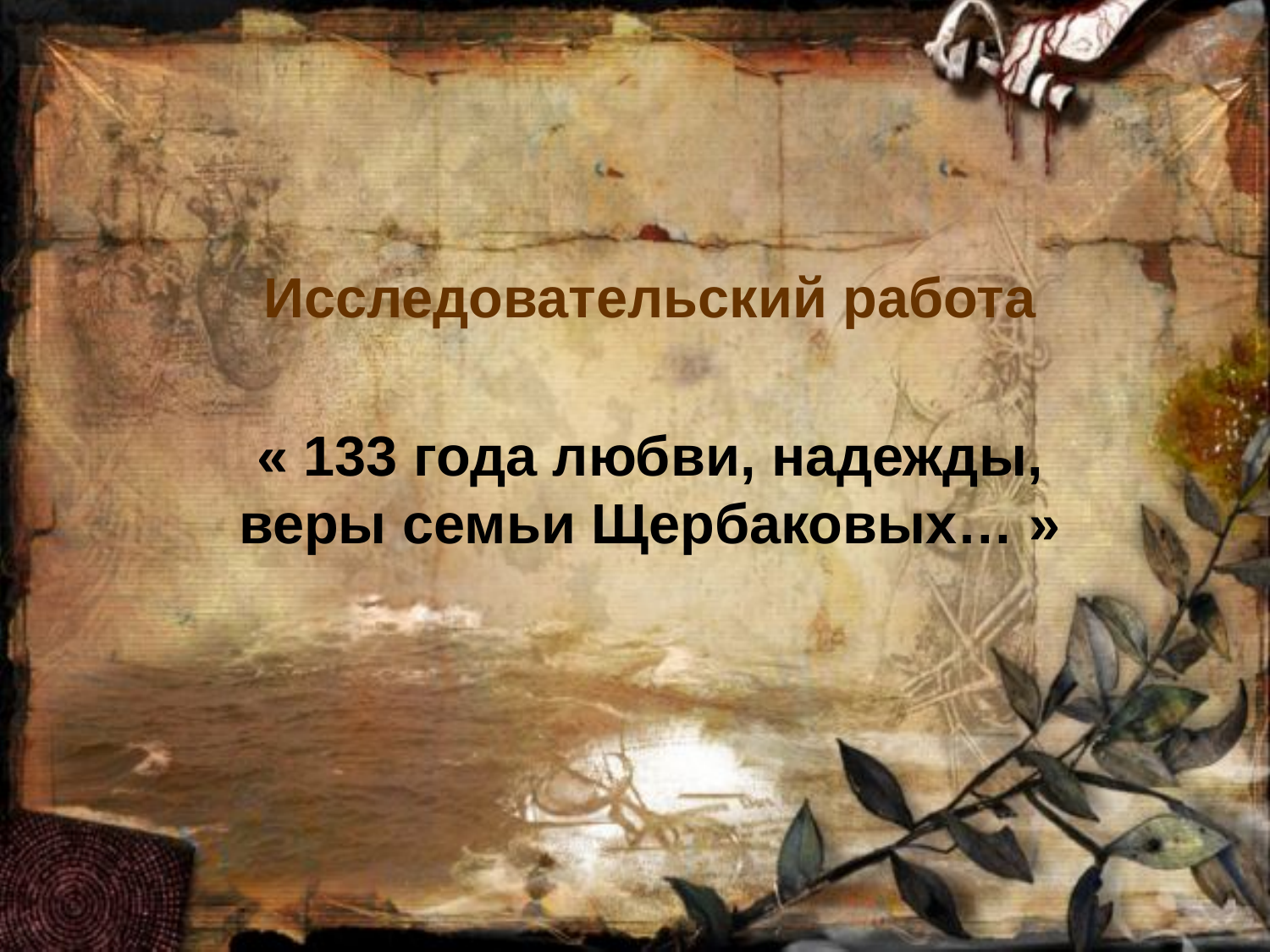

#

Исследовательский работа

« 133 года любви, надежды, веры семьи Щербаковых… »